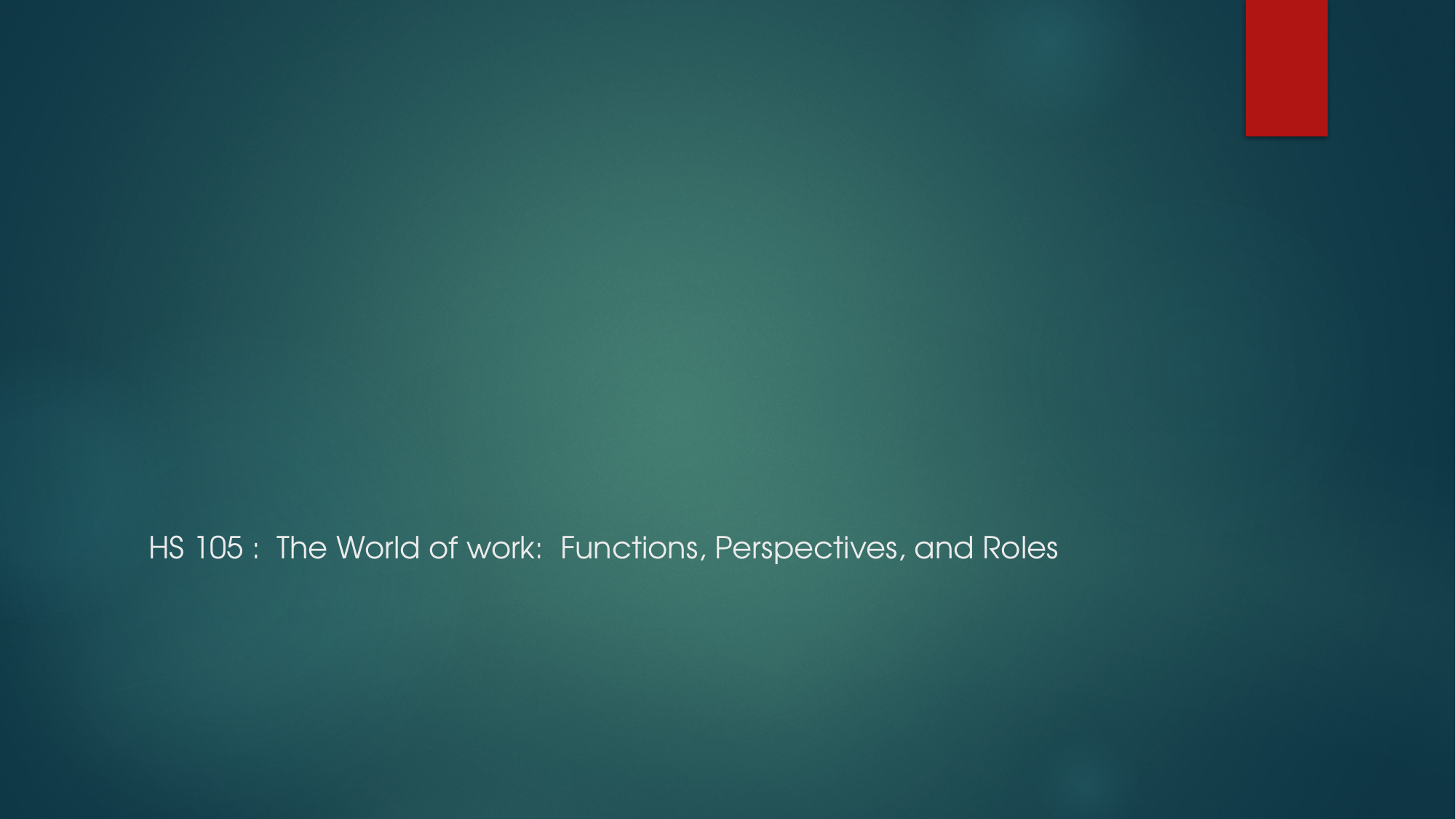

# HS 105 :  The World of work:  Functions, Perspectives, and Roles